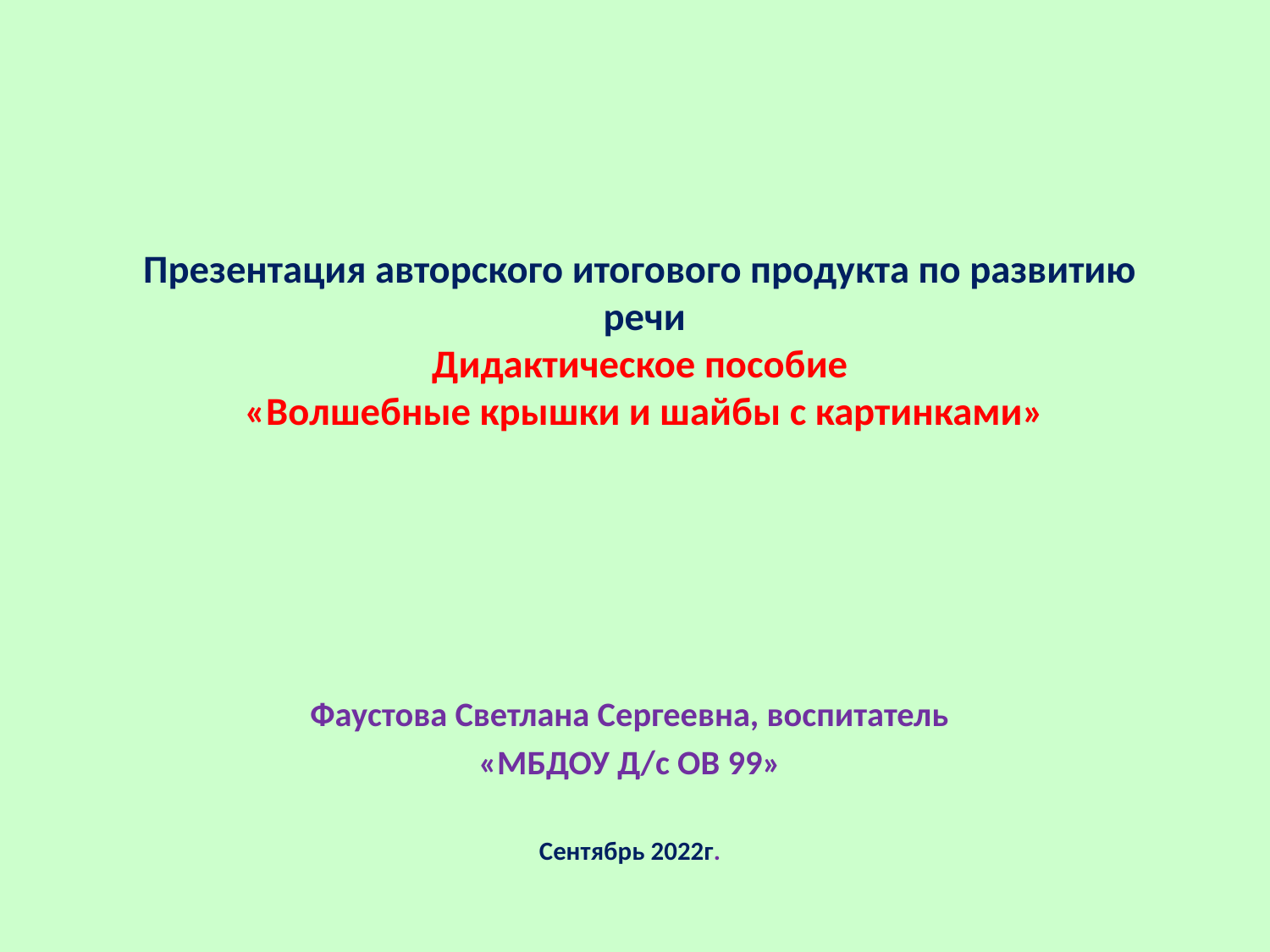

# Презентация авторского итогового продукта по развитию  речи Дидактическое пособие «Волшебные крышки и шайбы с картинками»
Фаустова Светлана Сергеевна, воспитатель
«МБДОУ Д/с ОВ 99»

Сентябрь 2022г.